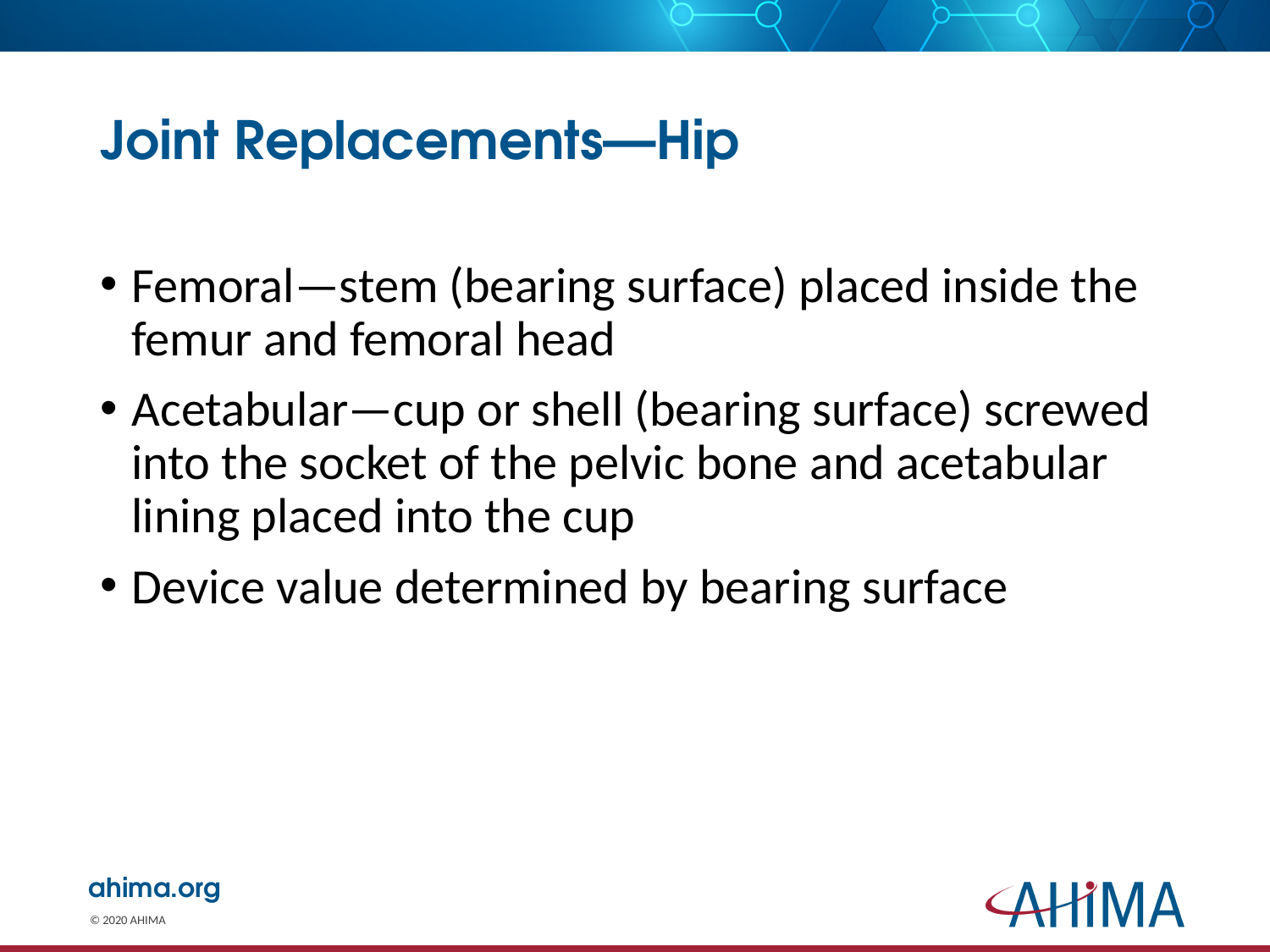

# Joint Replacements—Hip
Femoral—stem (bearing surface) placed inside the femur and femoral head
Acetabular—cup or shell (bearing surface) screwed into the socket of the pelvic bone and acetabular lining placed into the cup
Device value determined by bearing surface